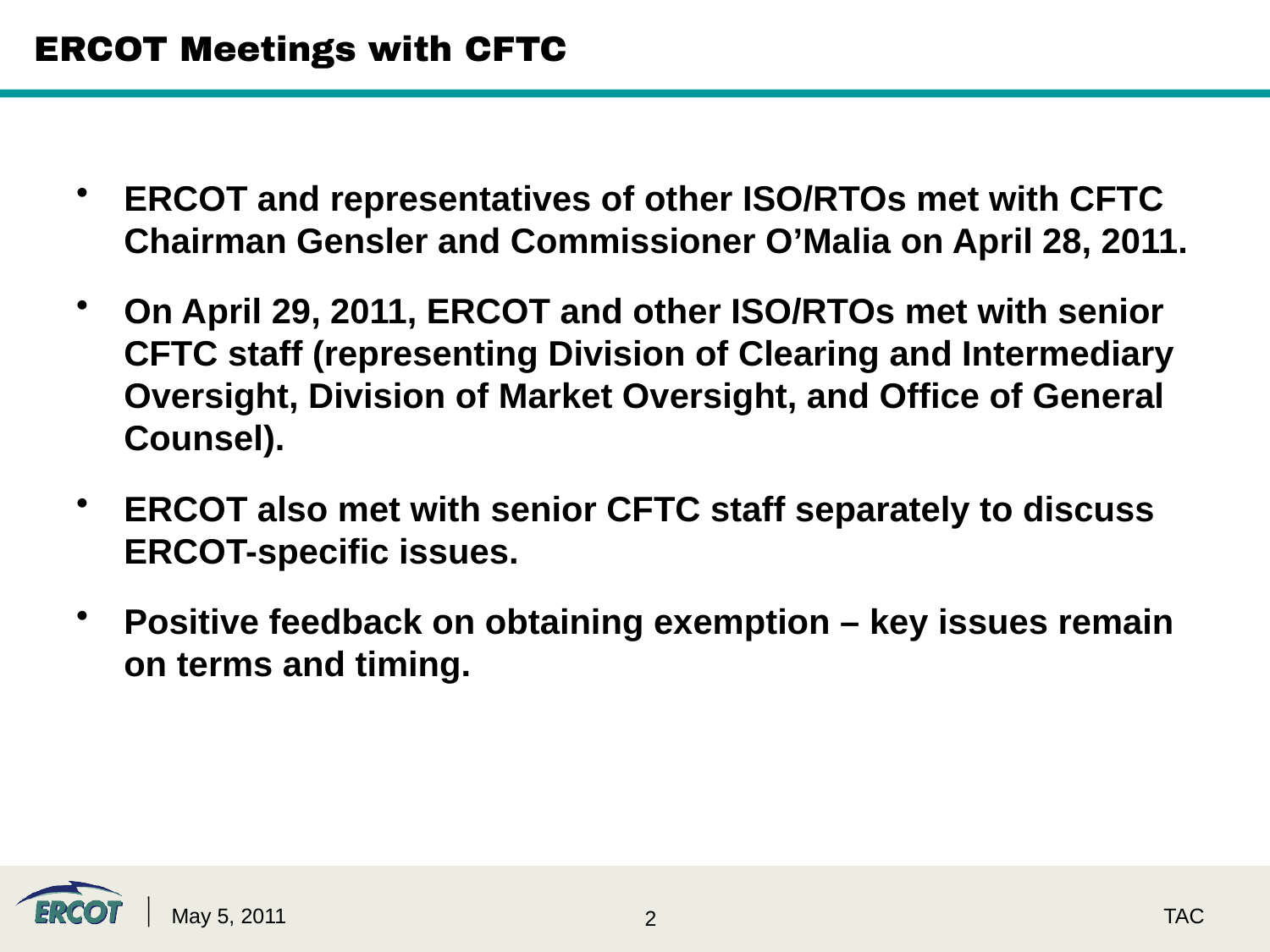

# ERCOT Meetings with CFTC
ERCOT and representatives of other ISO/RTOs met with CFTC Chairman Gensler and Commissioner O’Malia on April 28, 2011.
On April 29, 2011, ERCOT and other ISO/RTOs met with senior CFTC staff (representing Division of Clearing and Intermediary Oversight, Division of Market Oversight, and Office of General Counsel).
ERCOT also met with senior CFTC staff separately to discuss ERCOT-specific issues.
Positive feedback on obtaining exemption – key issues remain on terms and timing.

May 5, 2011
TAC